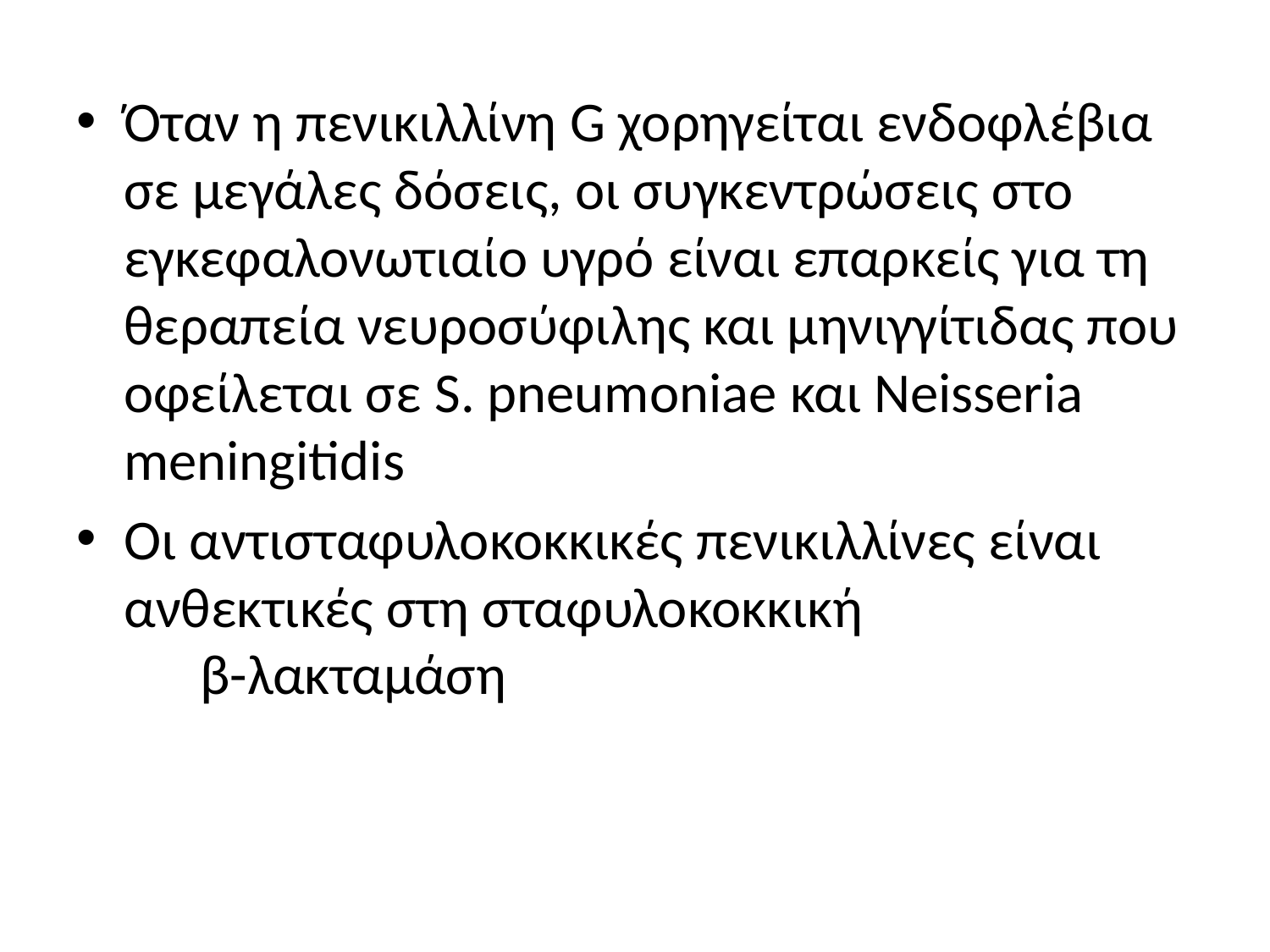

Όταν η πενικιλλίνη G χορηγείται ενδοφλέβια σε μεγάλες δόσεις, οι συγκεντρώσεις στο εγκεφαλονωτιαίο υγρό είναι επαρκείς για τη θεραπεία νευροσύφιλης και μηνιγγίτιδας που οφείλεται σε S. pneumoniae και Neisseria meningitidis
Οι αντισταφυλοκοκκικές πενικιλλίνες είναι ανθεκτικές στη στα­φυλοκοκκική                                β-λακταμάση